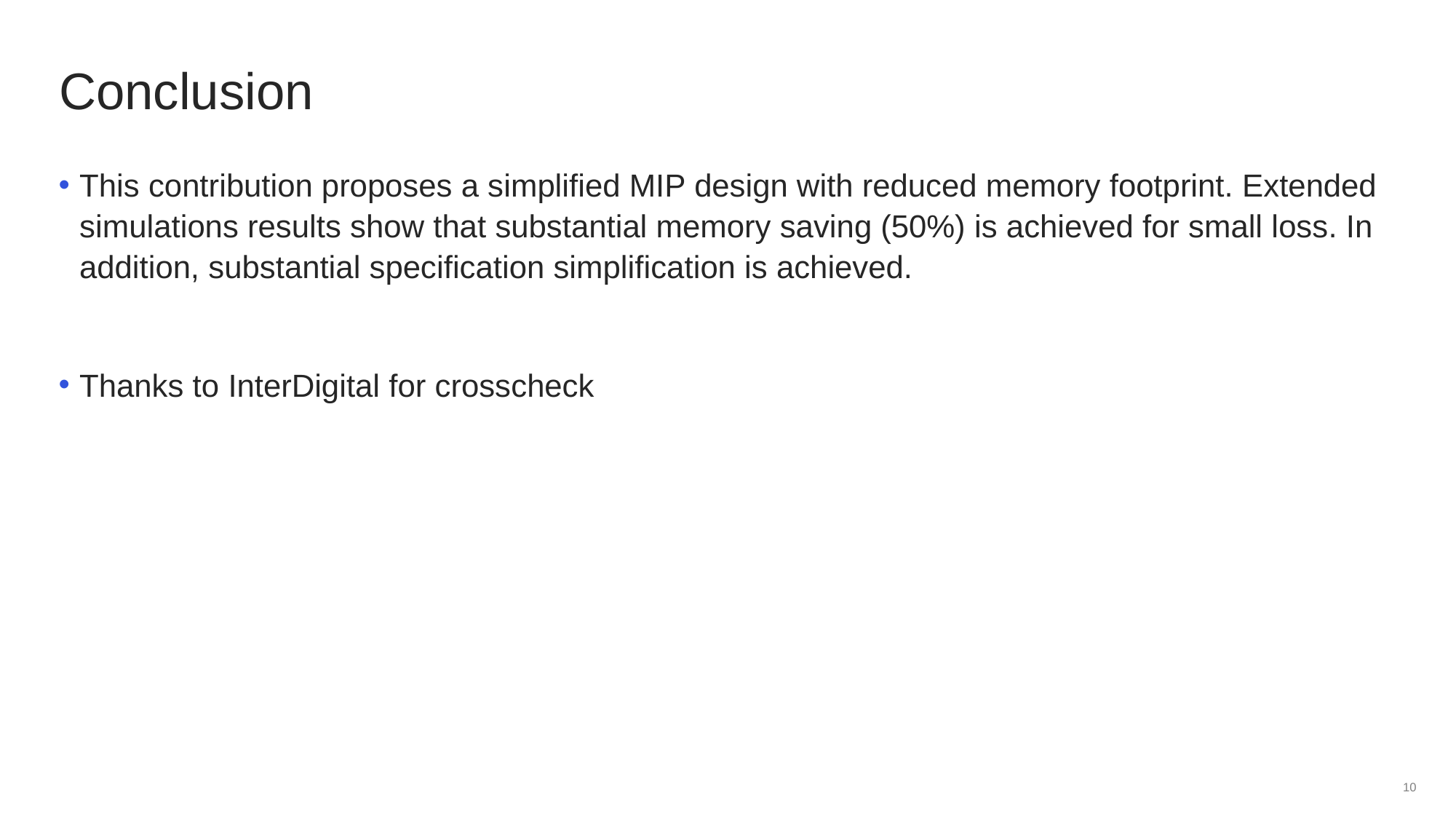

# Conclusion
This contribution proposes a simplified MIP design with reduced memory footprint. Extended simulations results show that substantial memory saving (50%) is achieved for small loss. In addition, substantial specification simplification is achieved.

Thanks to InterDigital for crosscheck